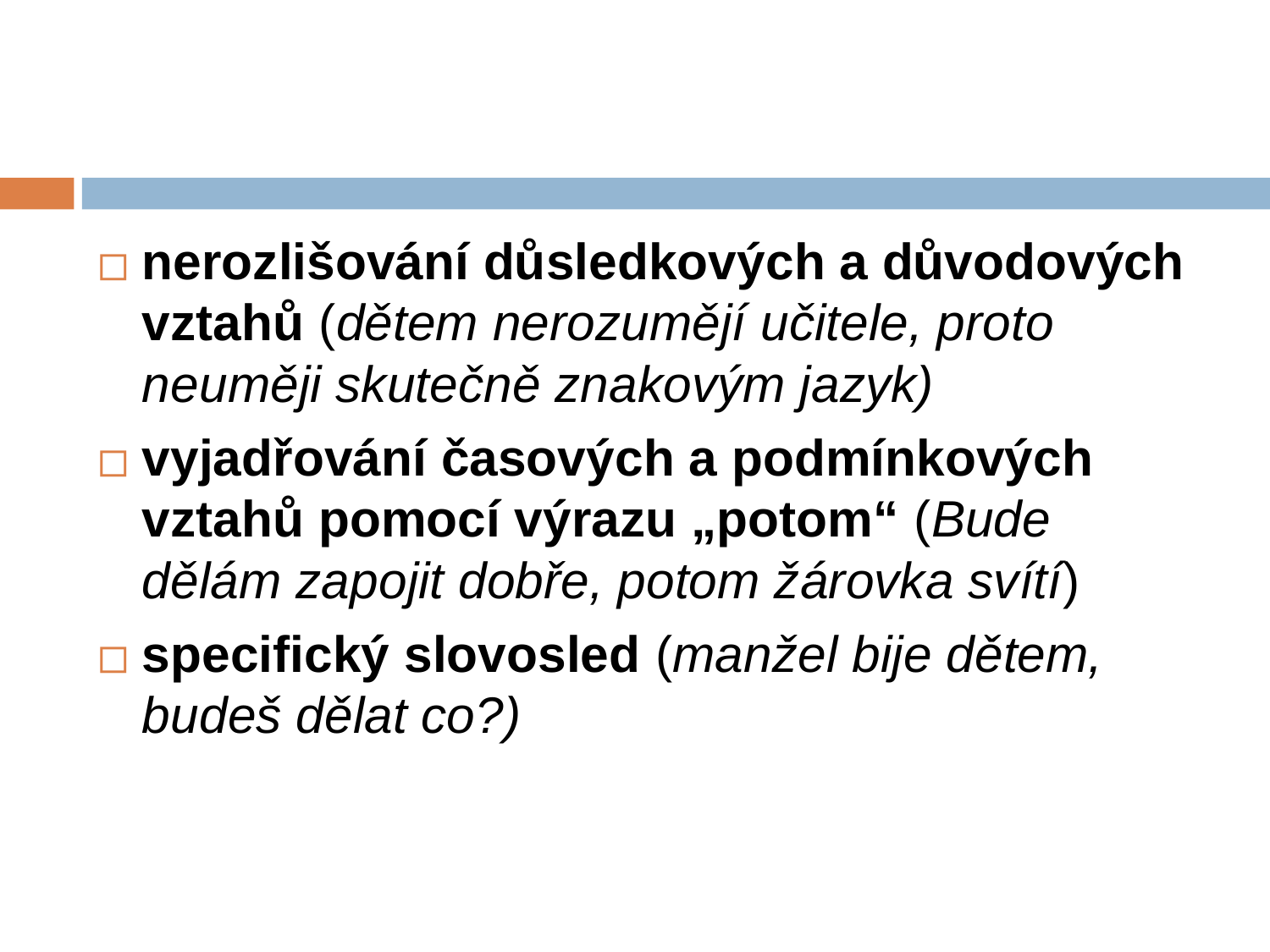

#
nerozlišování důsledkových a důvodových vztahů (dětem nerozumějí učitele, proto neuměji skutečně znakovým jazyk)
vyjadřování časových a podmínkových vztahů pomocí výrazu „potom“ (Bude dělám zapojit dobře, potom žárovka svítí)
specifický slovosled (manžel bije dětem, budeš dělat co?)